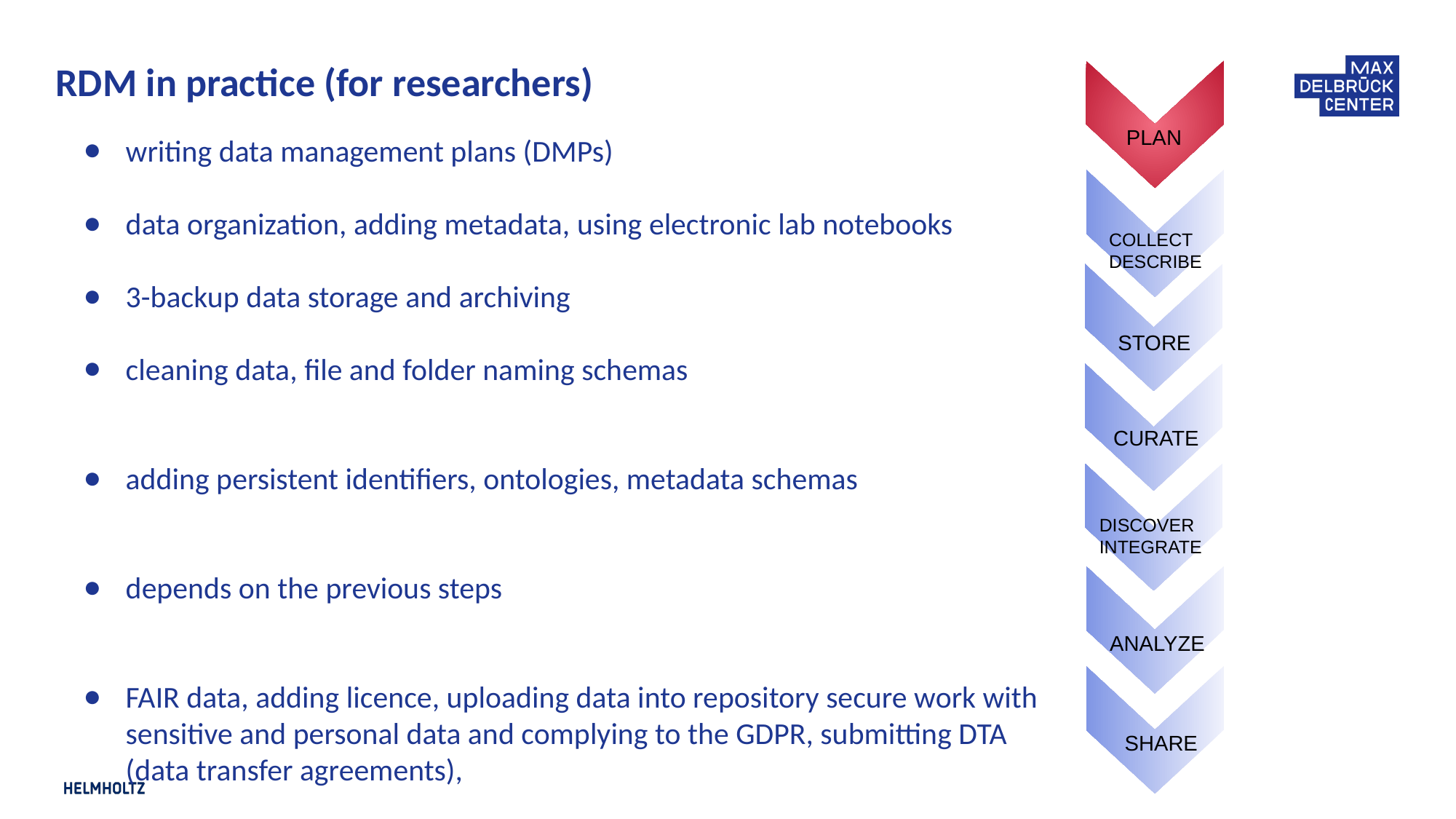

# RDM in practice (for researchers)
PLAN
writing data management plans (DMPs)

data organization, adding metadata, using electronic lab notebooks

3-backup data storage and archiving

cleaning data, file and folder naming schemas

adding persistent identifiers, ontologies, metadata schemas

depends on the previous steps

FAIR data, adding licence, uploading data into repository secure work with sensitive and personal data and complying to the GDPR, submitting DTA (data transfer agreements),

COLLECT DESCRIBE

STORE

CURATE

DISCOVER INTEGRATE

ANALYZE

SHARE